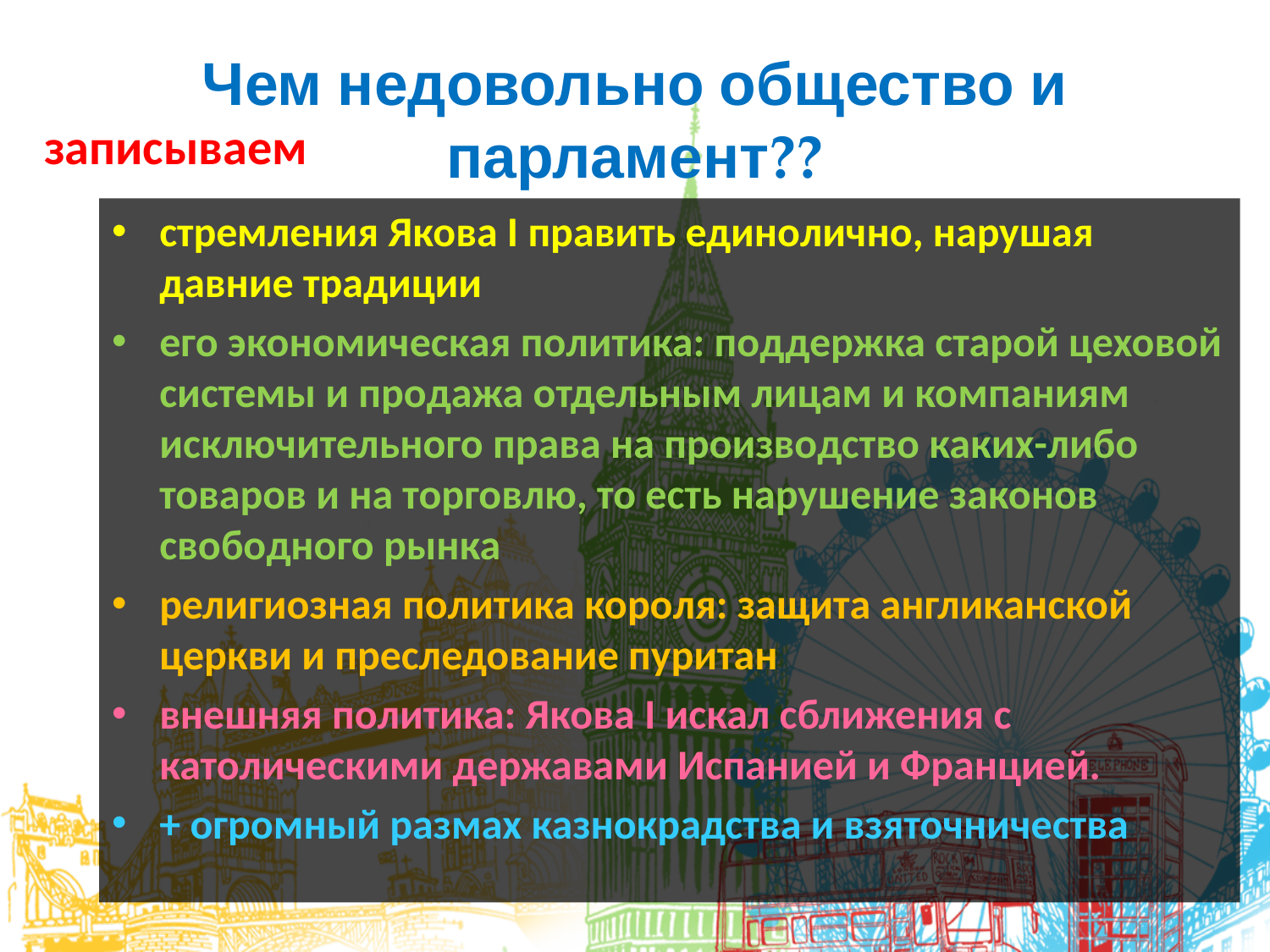

# Чем недовольно общество и парламент??
записываем
стремления Якова I править единолично, нарушая давние традиции
его экономическая политика: поддержка старой цеховой системы и продажа отдельным лицам и компаниям исключительного права на производство каких-либо товаров и на торговлю, то есть нарушение законов свободного рынка
религиозная политика короля: защита англиканской церкви и преследование пуритан
внешняя политика: Якова I искал сближения с католическими державами Испанией и Францией.
+ огромный размах казнокрадства и взяточничества